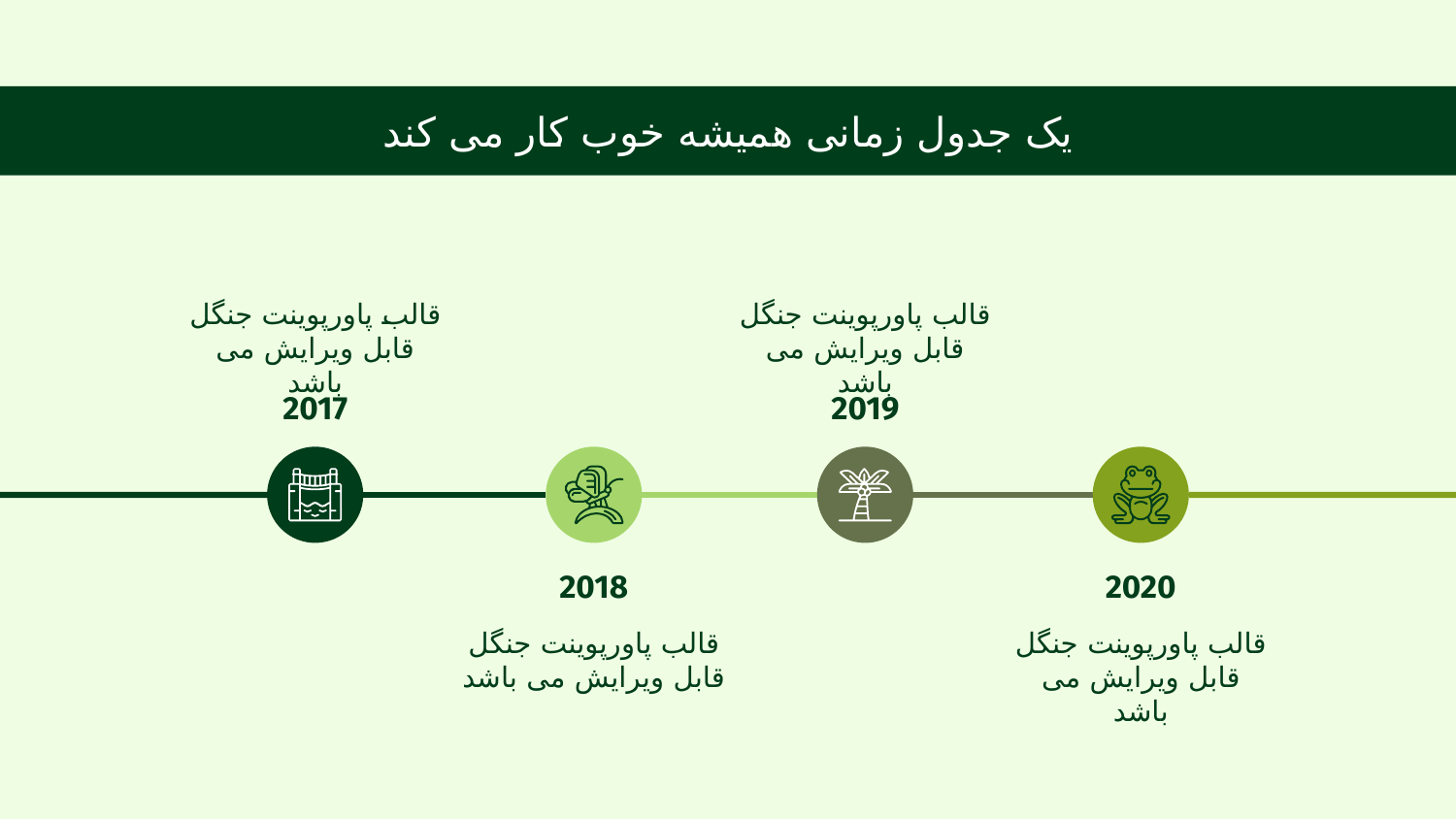

# یک جدول زمانی همیشه خوب کار می کند
قالب پاورپوینت جنگل قابل ویرایش می باشد
قالب پاورپوینت جنگل قابل ویرایش می باشد
2017
2019

2018
2020
قالب پاورپوینت جنگل قابل ویرایش می باشد
قالب پاورپوینت جنگل قابل ویرایش می باشد